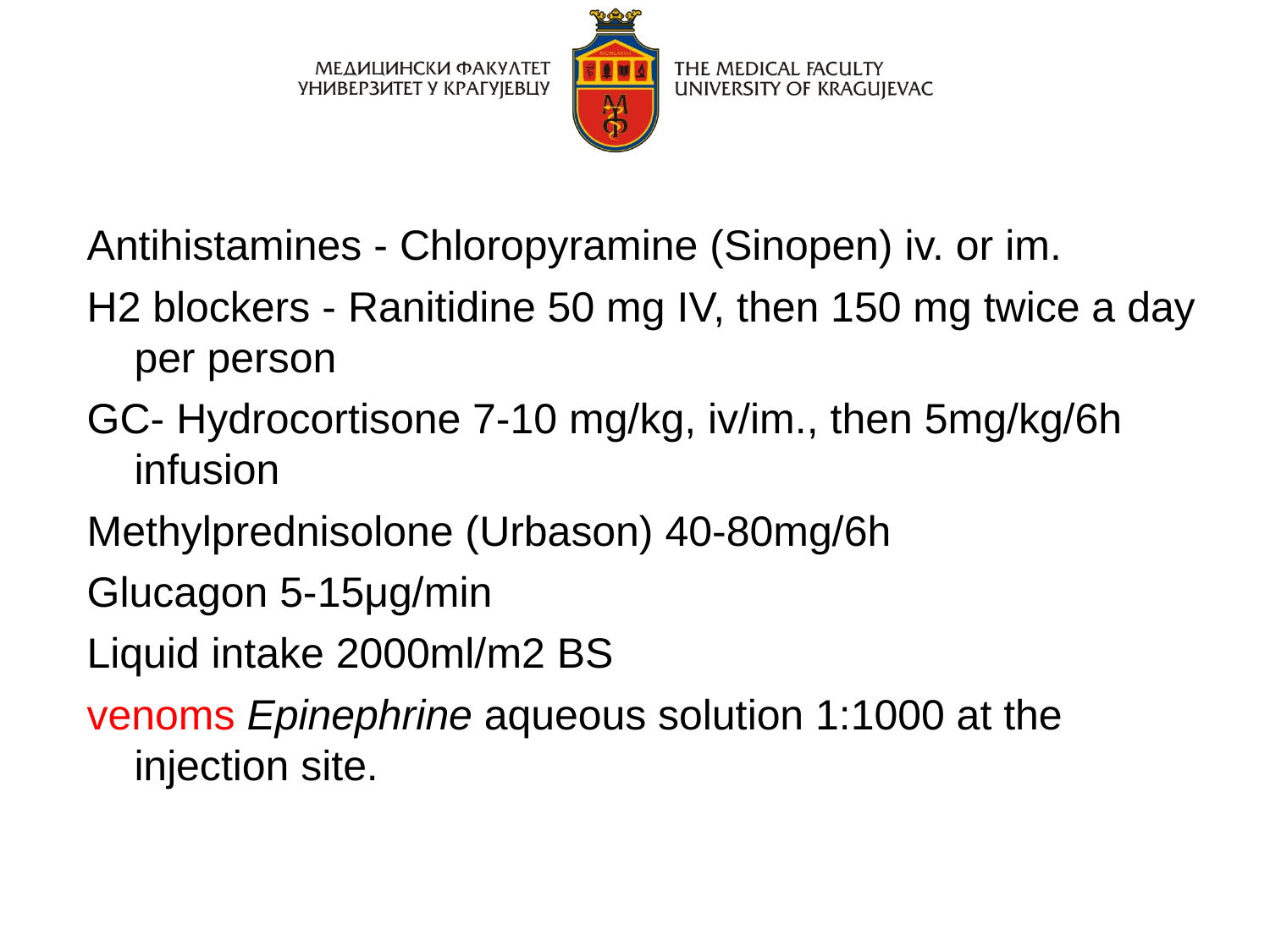

Antihistamines - Chloropyramine (Sinopen) iv. or im.
H2 blockers - Ranitidine 50 mg IV, then 150 mg twice a day per person
GC- Hydrocortisone 7-10 mg/kg, iv/im., then 5mg/kg/6h infusion
Methylprednisolone (Urbason) 40-80mg/6h
Glucagon 5-15μg/min
Liquid intake 2000ml/m2 BS
venoms Epinephrine aqueous solution 1:1000 at the injection site.